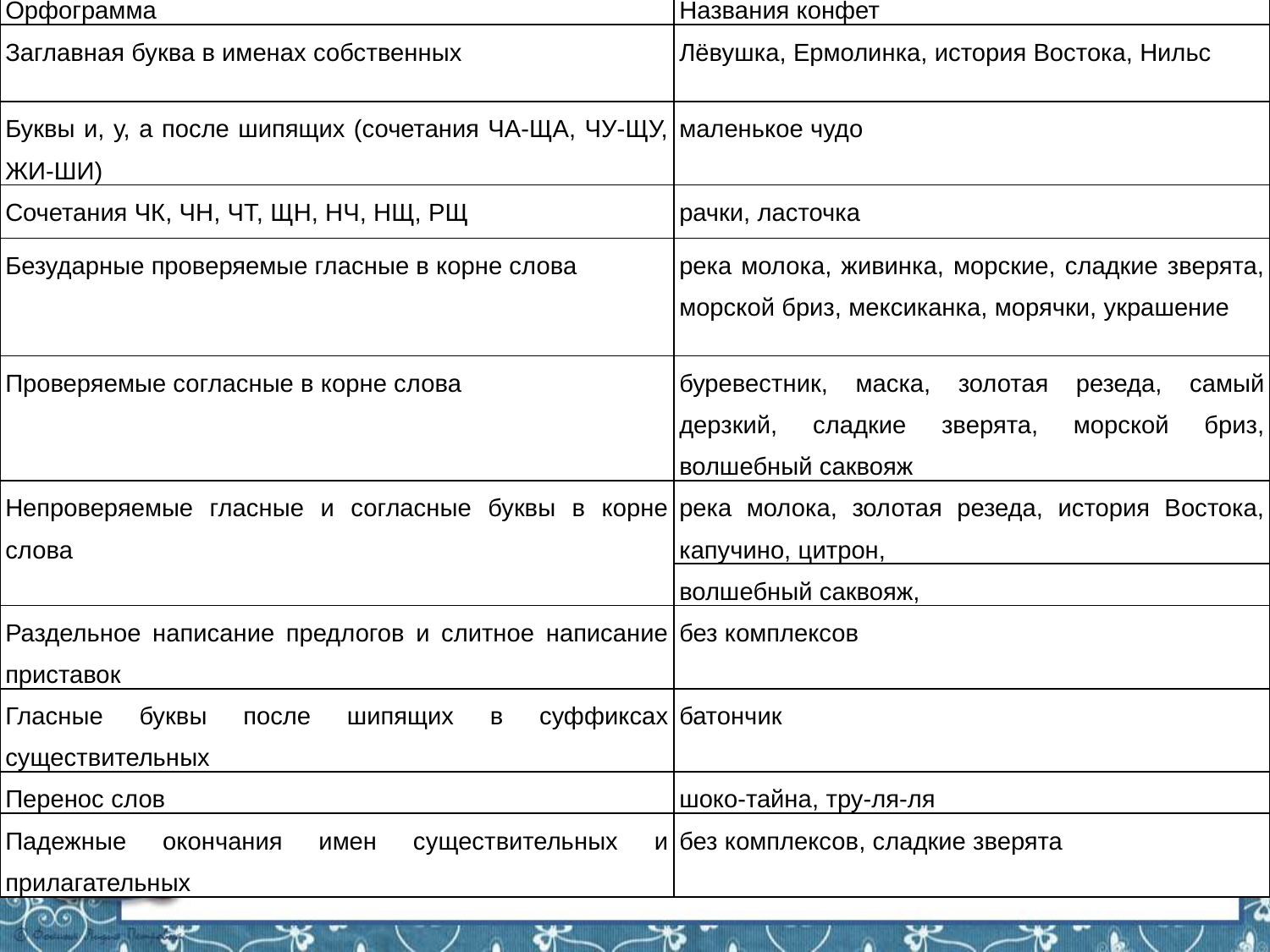

| Орфограмма | Названия конфет |
| --- | --- |
| Заглавная буква в именах собственных | Лёвушка, Ермолинка, история Востока, Нильс |
| Буквы и, у, а после шипящих (сочетания ЧА-ЩА, ЧУ-ЩУ, ЖИ-ШИ) | маленькое чудо |
| Сочетания ЧК, ЧН, ЧТ, ЩН, НЧ, НЩ, РЩ | рачки, ласточка |
| Безударные проверяемые гласные в корне слова | река молока, живинка, морские, сладкие зверята, морской бриз, мексиканка, морячки, украшение |
| Проверяемые согласные в корне слова | буревестник, маска, золотая резеда, самый дерзкий, сладкие зверята, морской бриз, волшебный саквояж |
| Непроверяемые гласные и согласные буквы в корне слова | река молока, золотая резеда, история Востока, капучино, цитрон, |
|  | волшебный саквояж, |
| Раздельное написание предлогов и слитное написание приставок | без комплексов |
| Гласные буквы после шипящих в суффиксах существительных | батончик |
| Перенос слов | шоко-тайна, тру-ля-ля |
| Падежные окончания имен существительных и прилагательных | без комплексов, сладкие зверята |